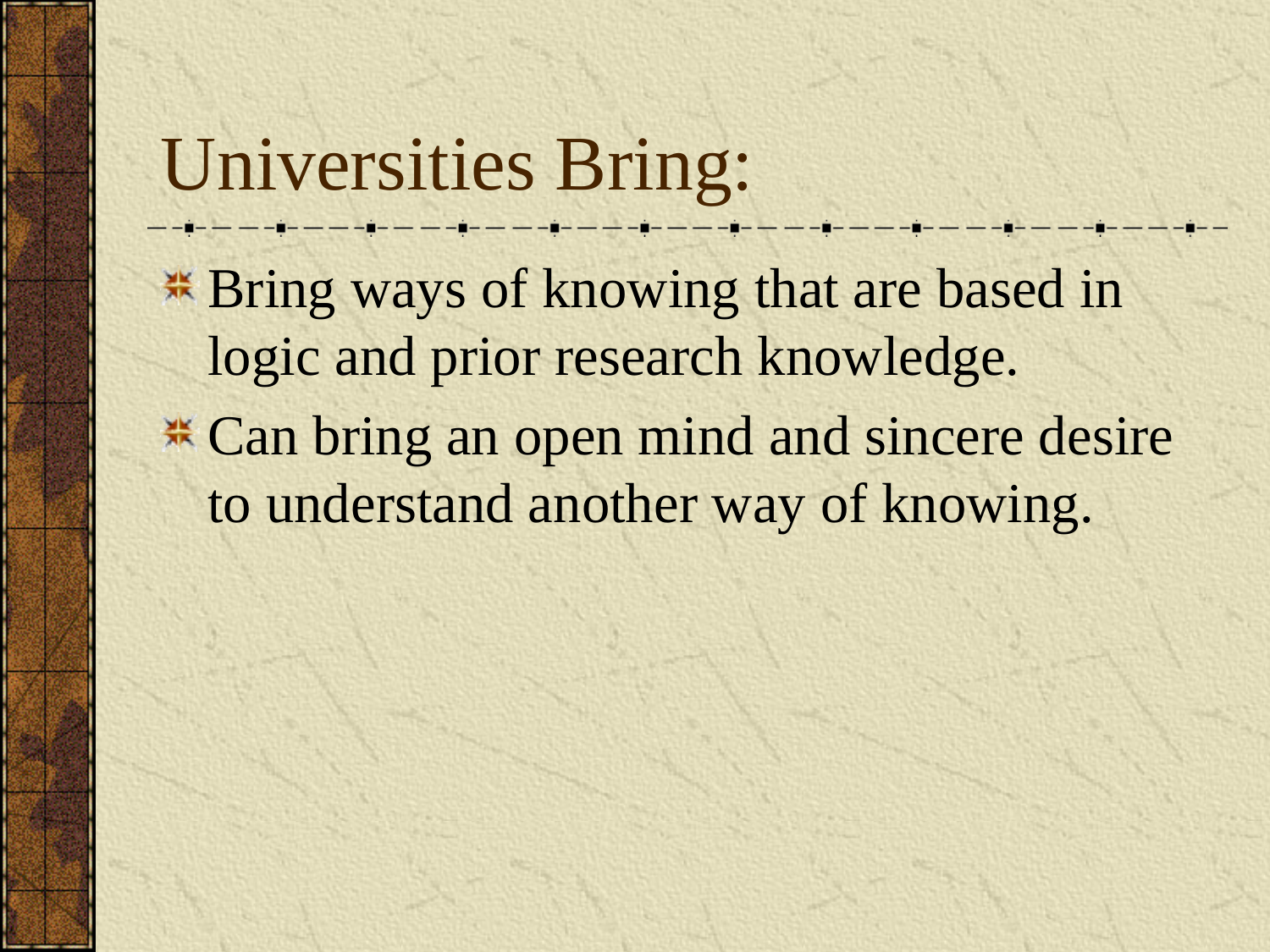

# Universities Bring:
Bring ways of knowing that are based in logic and prior research knowledge.
Can bring an open mind and sincere desire to understand another way of knowing.